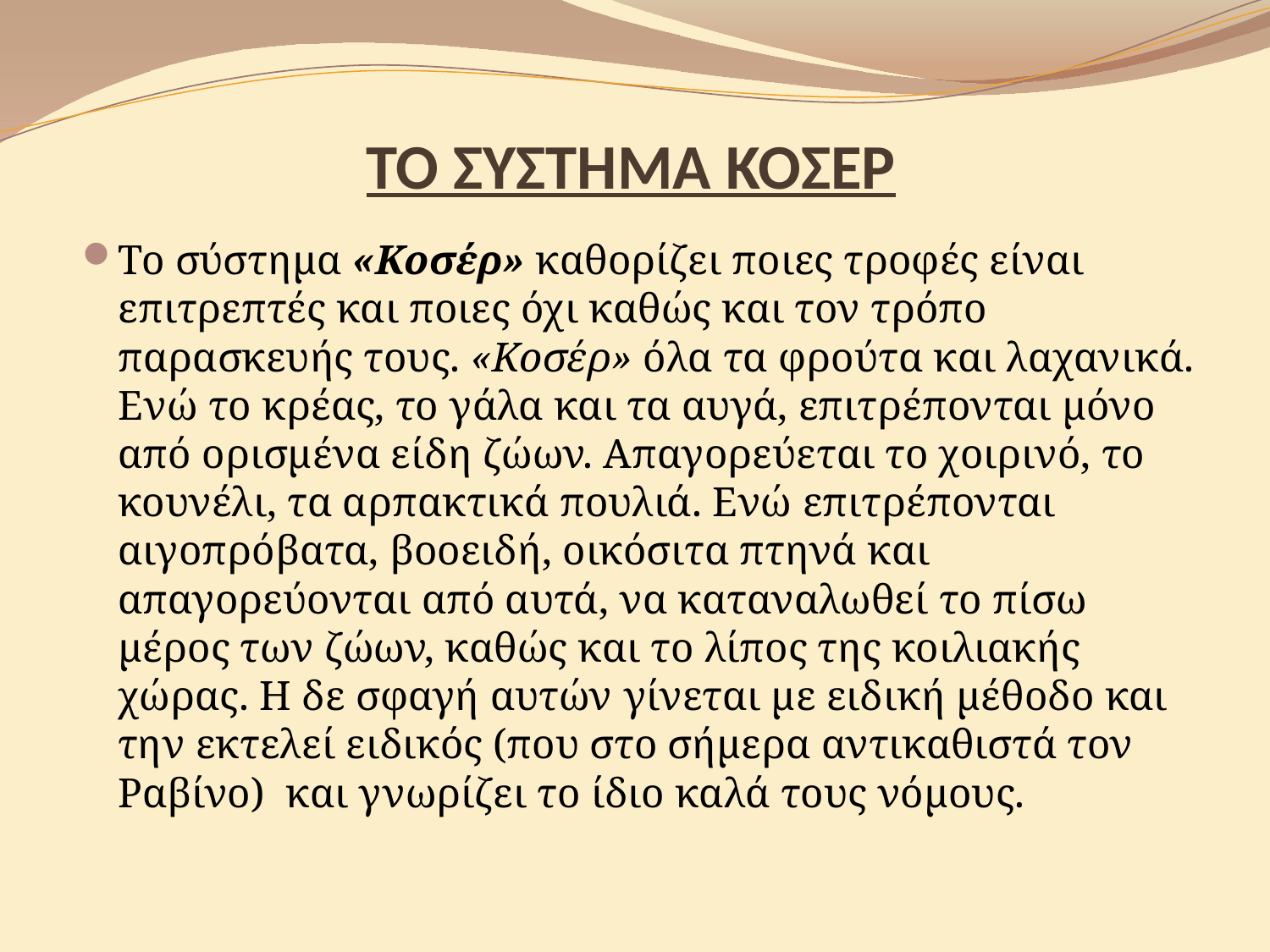

# ΤΟ ΣΥΣΤΗΜΑ ΚΟΣΕΡ
Το σύστημα «Κοσέρ» καθορίζει ποιες τροφές είναι επιτρεπτές και ποιες όχι καθώς και τον τρόπο παρασκευής τους. «Κοσέρ» όλα τα φρούτα και λαχανικά. Ενώ το κρέας, το γάλα και τα αυγά, επιτρέπονται μόνο από ορισμένα είδη ζώων. Απαγορεύεται το χοιρινό, το κουνέλι, τα αρπακτικά πουλιά. Ενώ επιτρέπονται αιγοπρόβατα, βοοειδή, οικόσιτα πτηνά και απαγορεύονται από αυτά, να καταναλωθεί το πίσω μέρος των ζώων, καθώς και το λίπος της κοιλιακής χώρας. Η δε σφαγή αυτών γίνεται με ειδική μέθοδο και την εκτελεί ειδικός (που στο σήμερα αντικαθιστά τον Ραβίνο)  και γνωρίζει το ίδιο καλά τους νόμους.